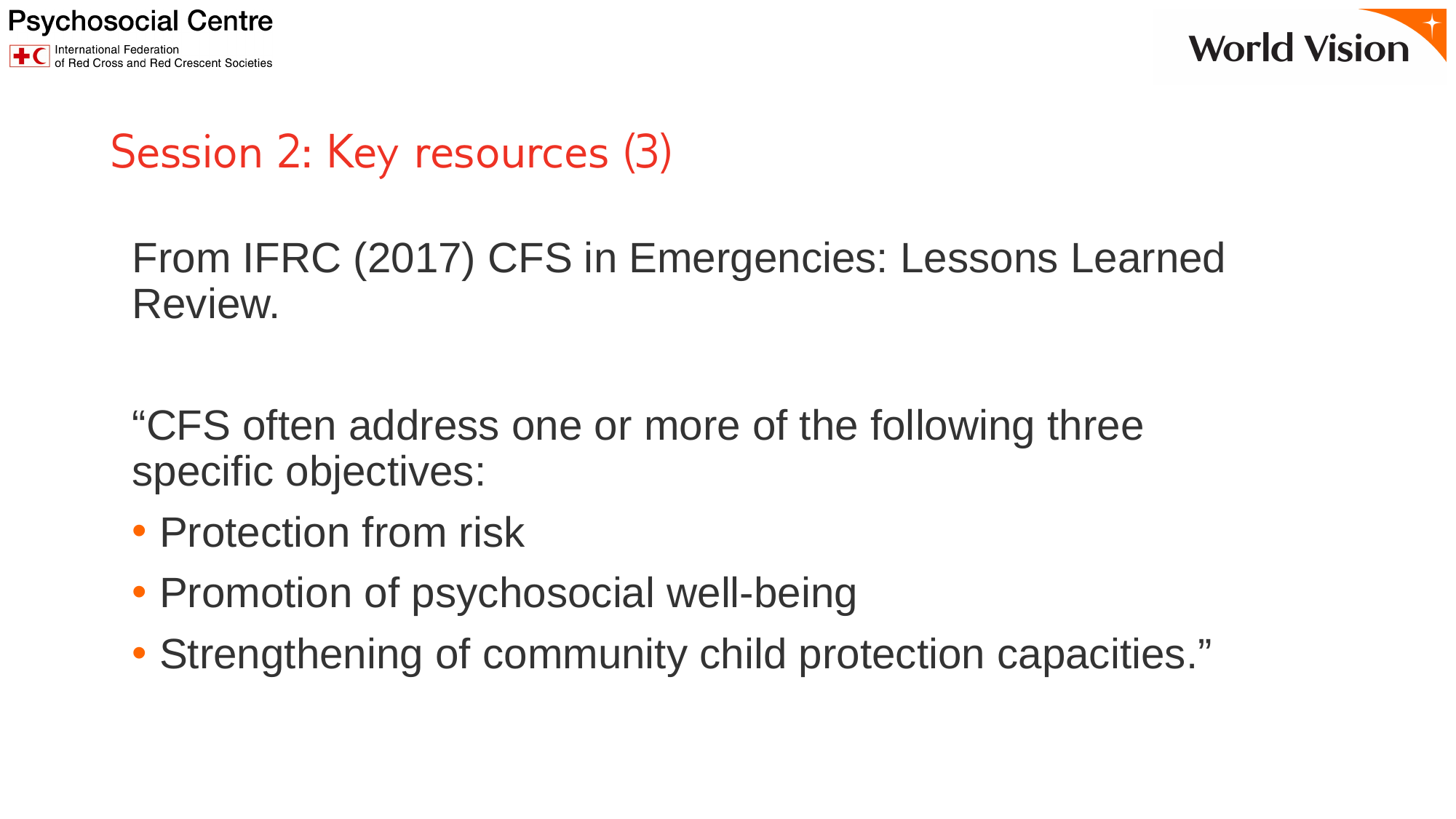

# Session 2: Key resources (3)
From IFRC (2017) CFS in Emergencies: Lessons Learned Review.

“CFS often address one or more of the following three specific objectives:
Protection from risk
Promotion of psychosocial well-being
Strengthening of community child protection capacities.”